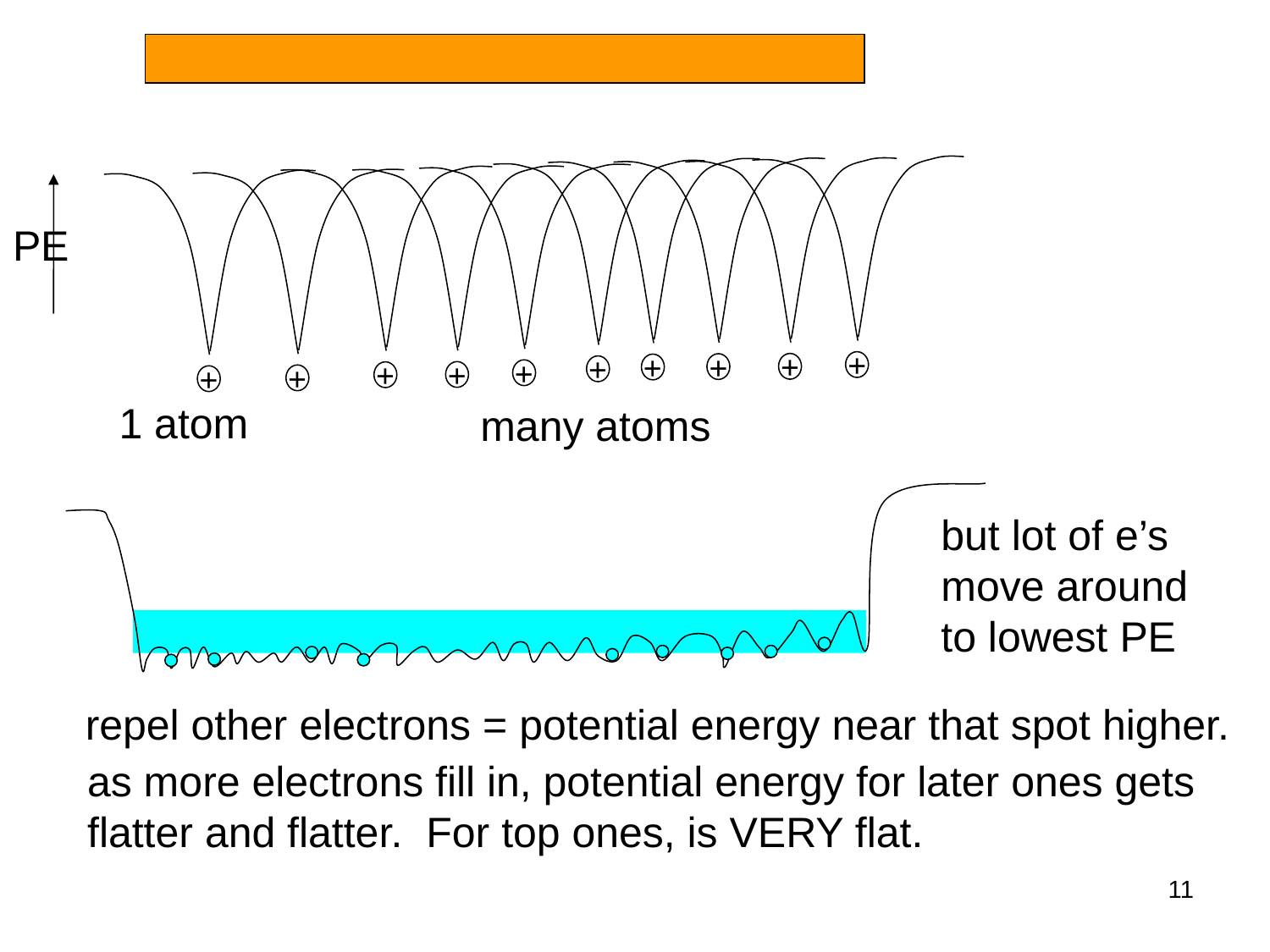

+

+

+

+

+

+

+

+

+

+

PE
1 atom
many atoms

but lot of e’s
move around
to lowest PE

repel other electrons = potential energy near that spot higher.
as more electrons fill in, potential energy for later ones gets
flatter and flatter.  For top ones, is VERY flat.
11